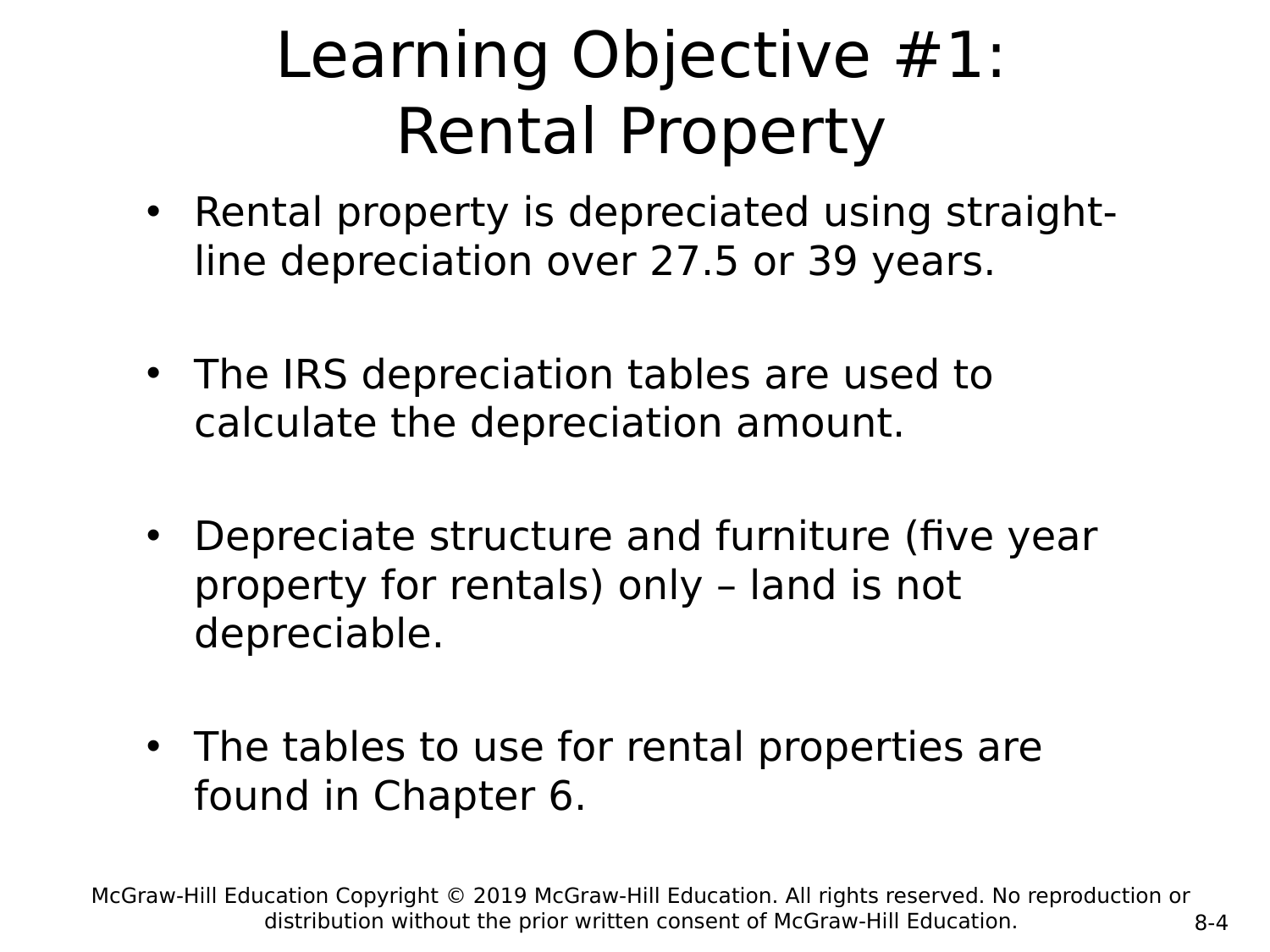

Learning Objective #1:
Rental Property
Rental property is depreciated using straight-line depreciation over 27.5 or 39 years.

The IRS depreciation tables are used to calculate the depreciation amount.

Depreciate structure and furniture (five year property for rentals) only – land is not depreciable.

The tables to use for rental properties are found in Chapter 6.

McGraw-Hill Education Copyright © 2019 McGraw-Hill Education. All rights reserved. No reproduction or distribution without the prior written consent of McGraw-Hill Education.
8-4